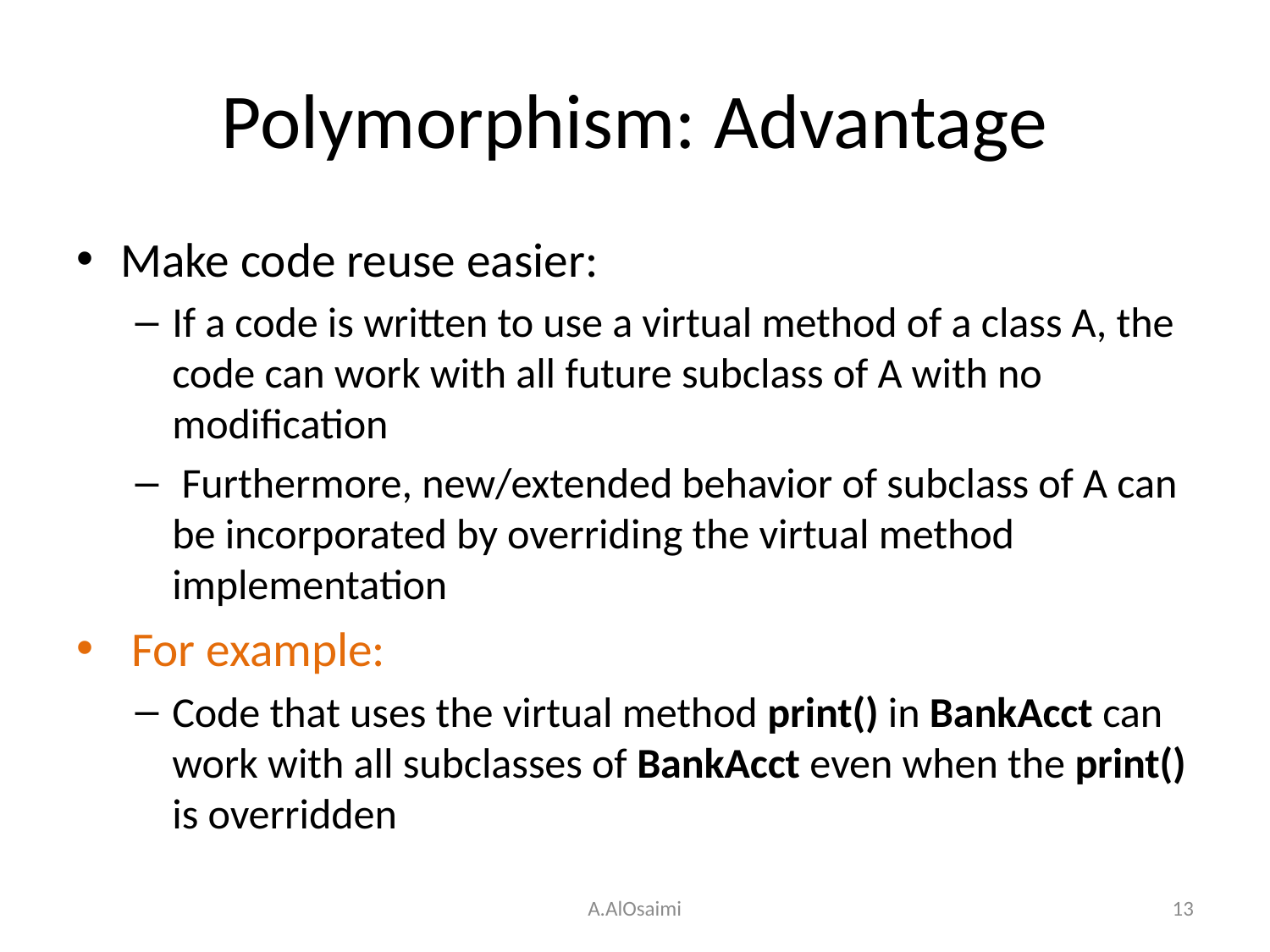

# Polymorphism: Advantage
Make code reuse easier:
If a code is written to use a virtual method of a class A, the code can work with all future subclass of A with no modification
 Furthermore, new/extended behavior of subclass of A can be incorporated by overriding the virtual method implementation
 For example:
Code that uses the virtual method print() in BankAcct can work with all subclasses of BankAcct even when the print() is overridden
A.AlOsaimi
13